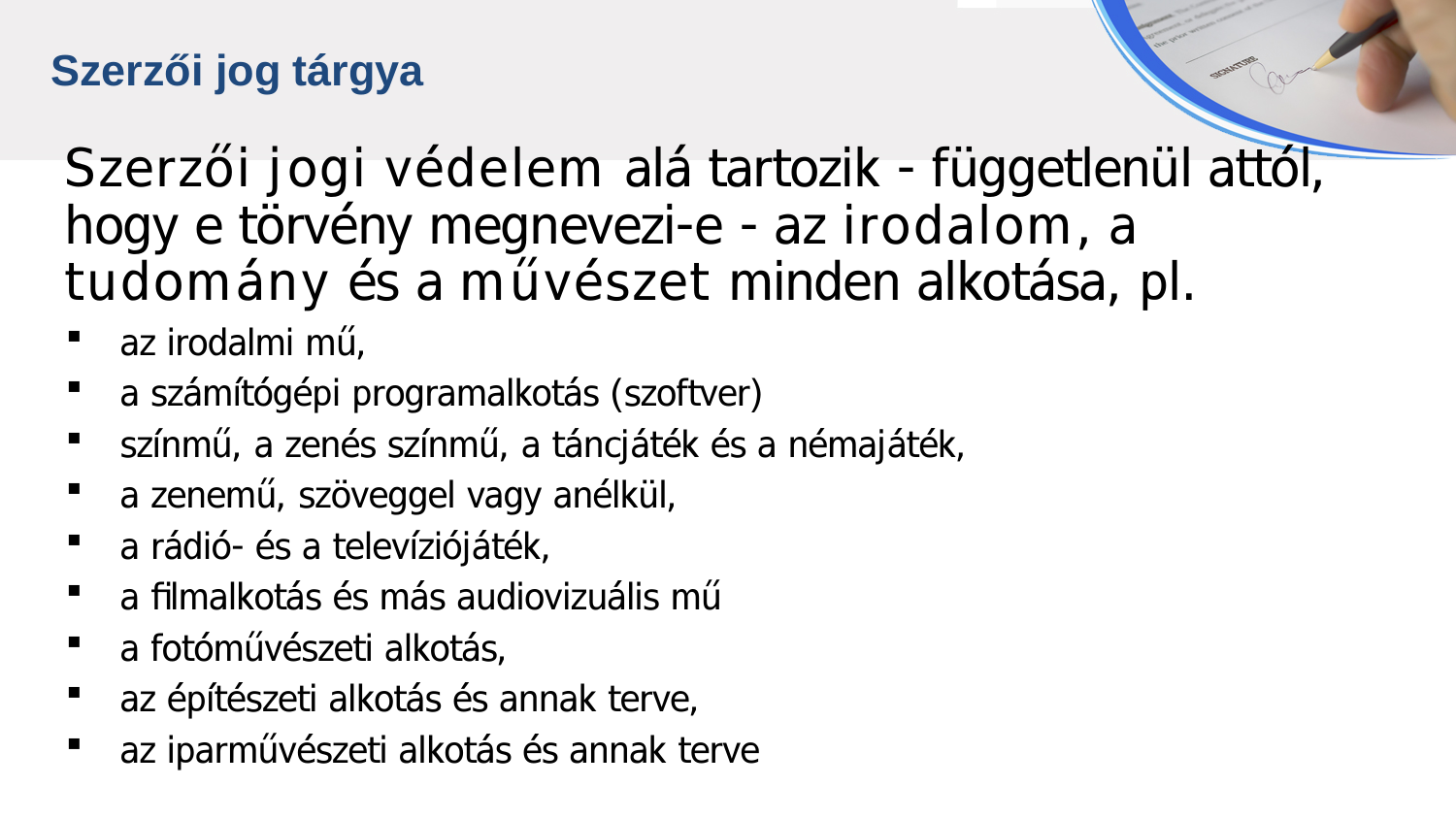

Szerzői jog tárgya

Szerzői jogi védelem alá tartozik - függetlenül attól,
hogy e törvény megnevezi-e - az irodalom, a
tudomány és a művészet minden alkotása, pl.
az irodalmi mű,
a számítógépi programalkotás (szoftver)
színmű, a zenés színmű, a táncjáték és a némajáték,
a zenemű, szöveggel vagy anélkül,
a rádió- és a televíziójáték,
a filmalkotás és más audiovizuális mű
a fotóművészeti alkotás,
az építészeti alkotás és annak terve,
az iparművészeti alkotás és annak terve